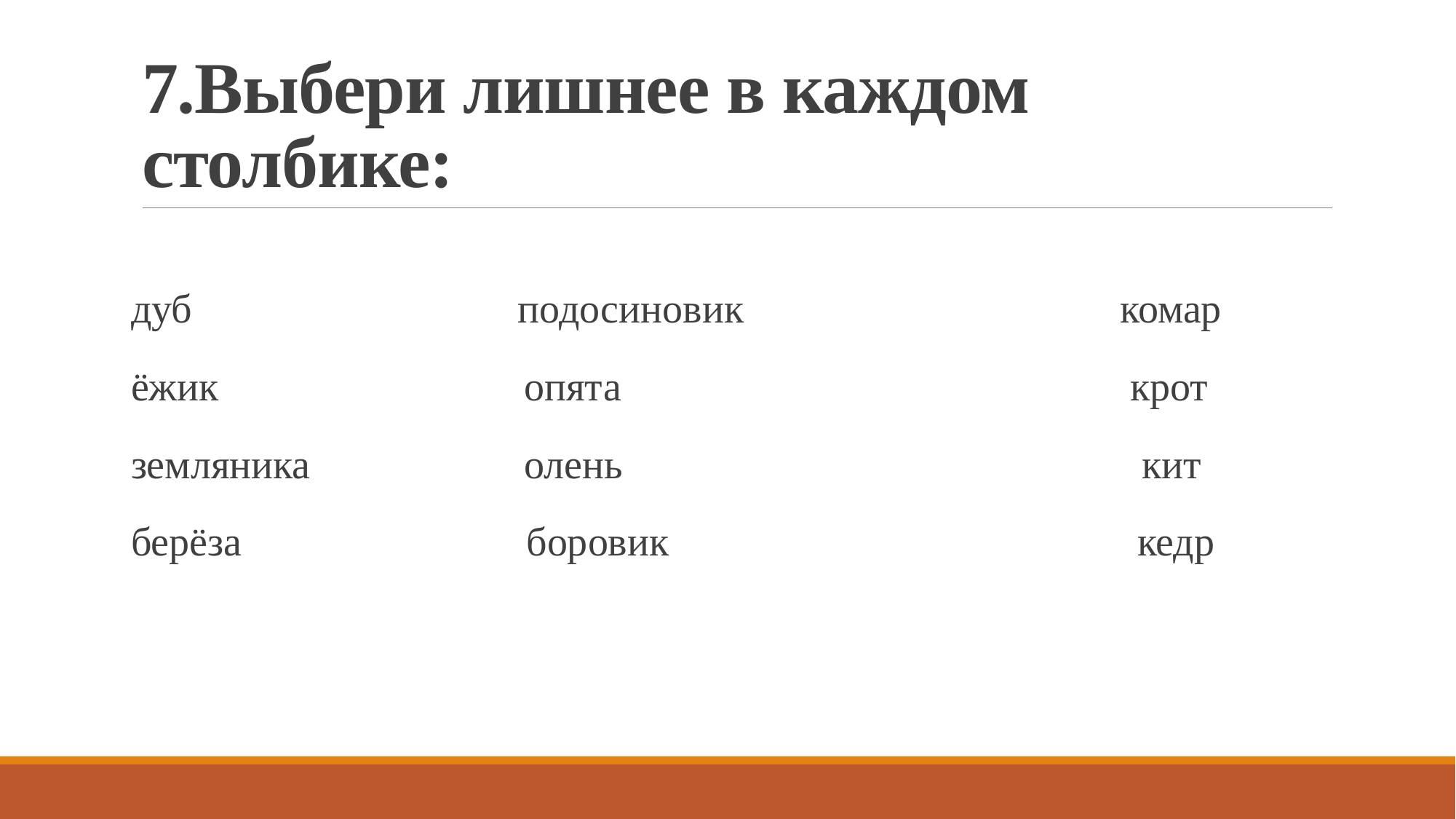

# 7.Выбери лишнее в каждом столбике:

дуб                                подосиновик                                     комар
ёжик                              опята                                                  крот
земляника                     олень                                                   кит
берёза                            боровик                                              кедр